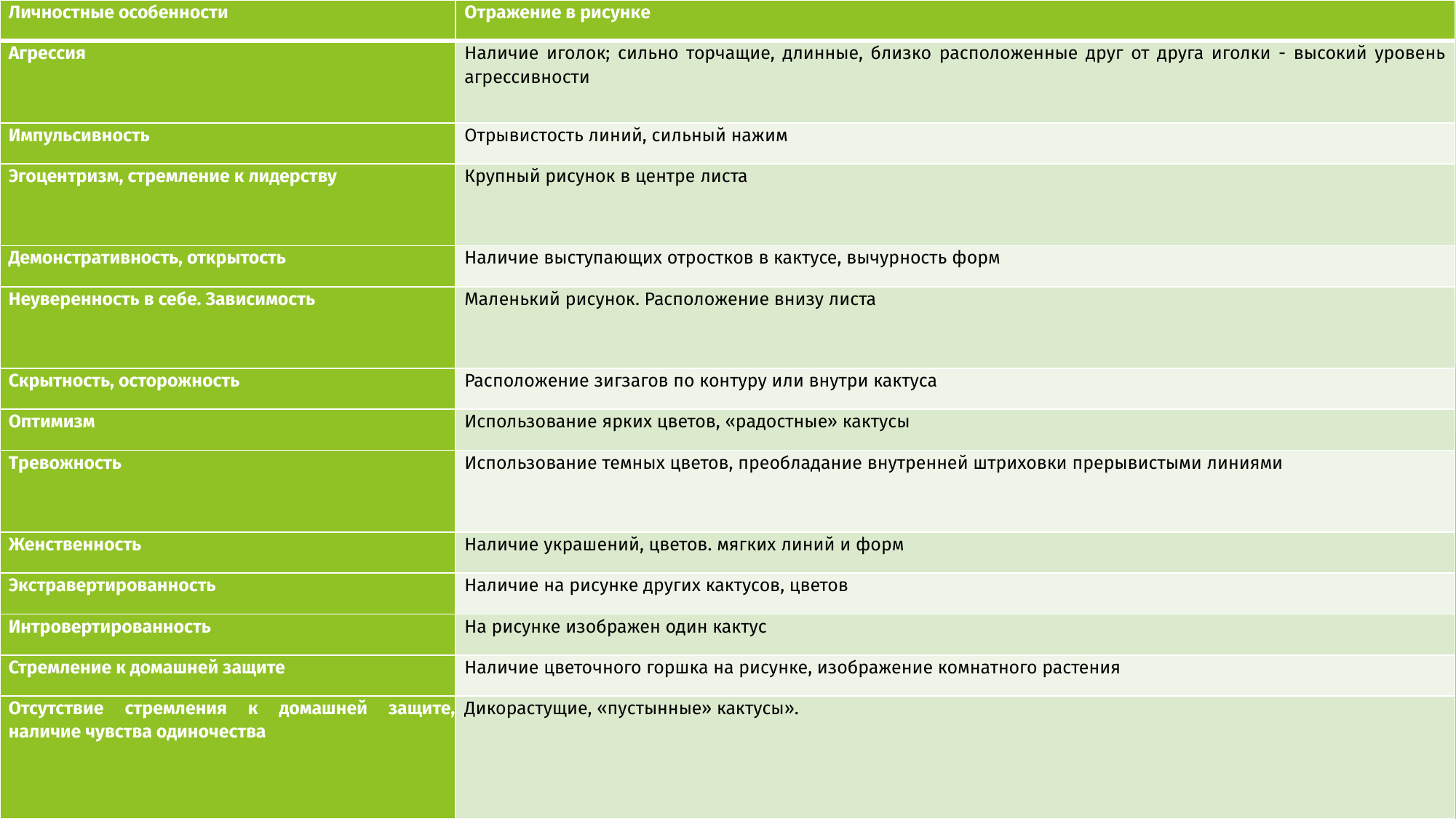

| Личностные особенности | Отражение в рисунке |
| --- | --- |
| Агрессия | Наличие иголок; сильно торчащие, длинные, близко расположенные друг от друга иголки - высокий уровень агрессивности |
| Импульсивность | Отрывистость линий, сильный нажим |
| Эгоцентризм, стремление к лидерству | Крупный рисунок в центре листа |
| Демонстративность, открытость | Наличие выступающих отростков в кактусе, вычурность форм |
| Неуверенность в себе. Зависимость | Маленький рисунок. Расположение внизу листа |
| Скрытность, осторожность | Расположение зигзагов по контуру или внутри кактуса |
| Оптимизм | Использование ярких цветов, «радостные» кактусы |
| Тревожность | Использование темных цветов, преобладание внутренней штриховки прерывистыми линиями |
| Женственность | Наличие украшений, цветов. мягких линий и форм |
| Экстравертированность | Наличие на рисунке других кактусов, цветов |
| Интровертированность | На рисунке изображен один кактус |
| Стремление к домашней защите | Наличие цветочного горшка на рисунке, изображение комнатного растения |
| Отсутствие стремления к домашней защите, наличие чувства одиночества | Дикорастущие, «пустынные» кактусы». |